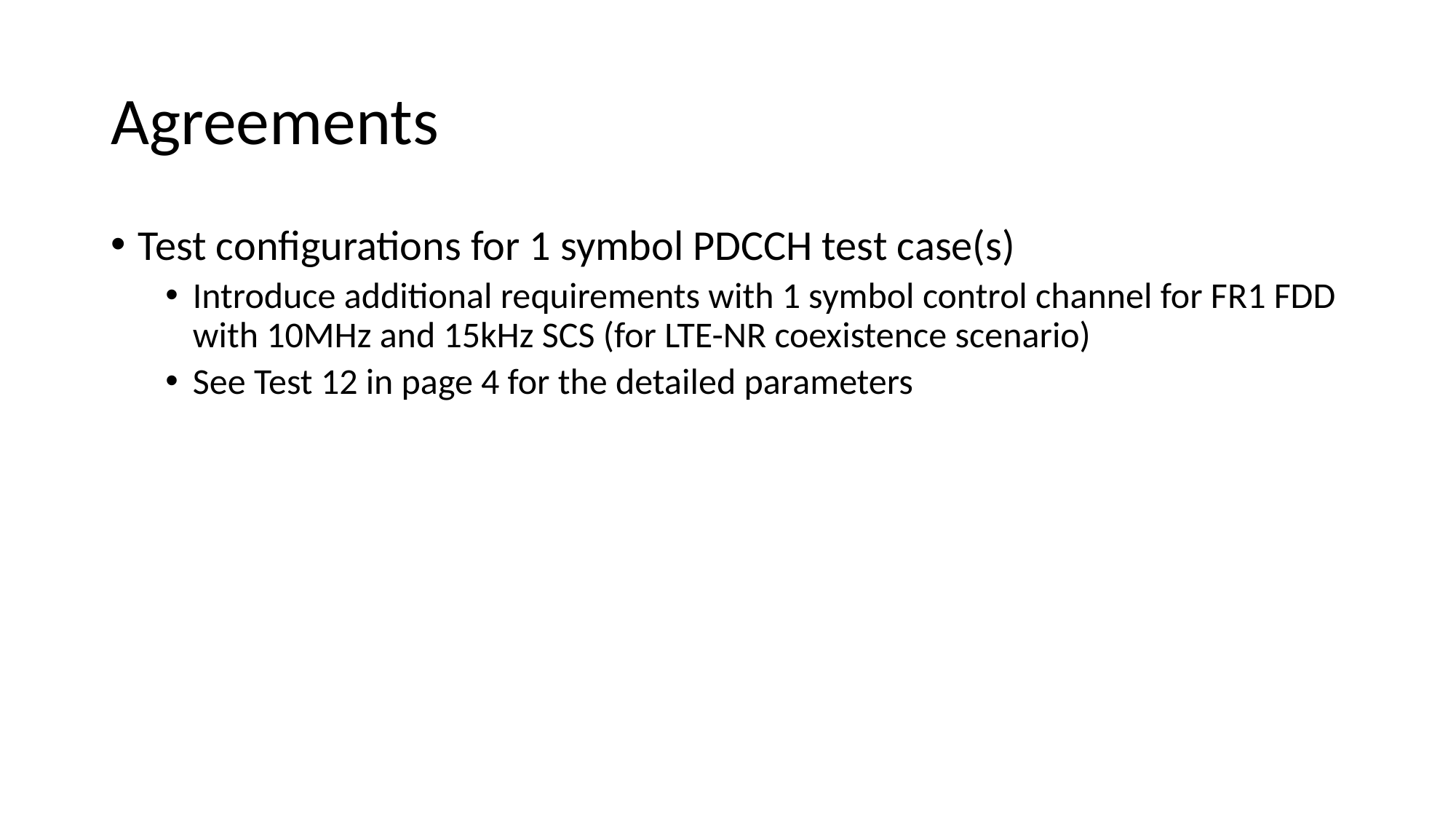

# Agreements
Test configurations for 1 symbol PDCCH test case(s)
Introduce additional requirements with 1 symbol control channel for FR1 FDD with 10MHz and 15kHz SCS (for LTE-NR coexistence scenario)
See Test 12 in page 4 for the detailed parameters